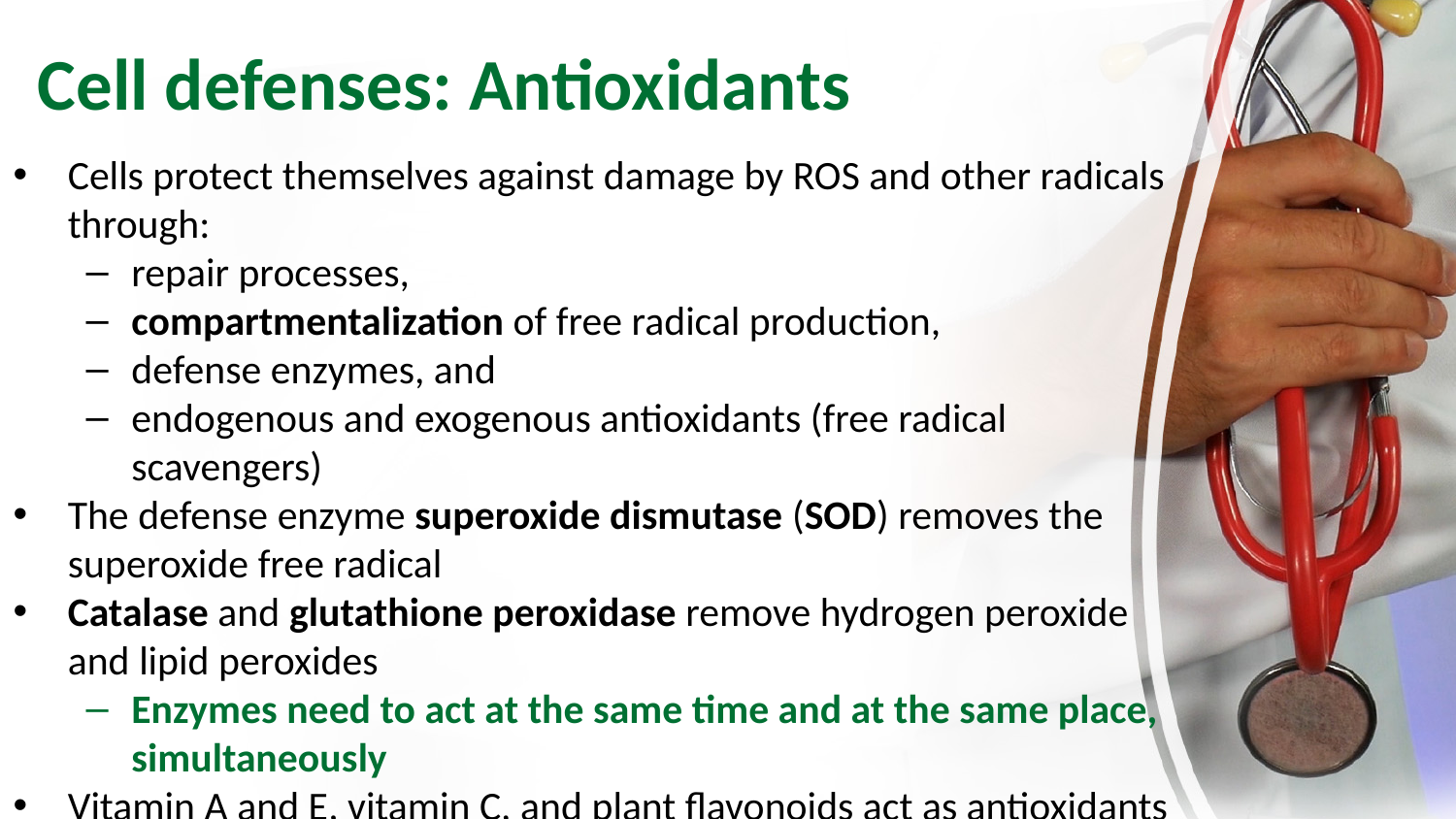

# Cell defenses: Antioxidants
Cells protect themselves against damage by ROS and other radicals through:
repair processes,
compartmentalization of free radical production,
defense enzymes, and
endogenous and exogenous antioxidants (free radical scavengers)
The defense enzyme superoxide dismutase (SOD) removes the superoxide free radical
Catalase and glutathione peroxidase remove hydrogen peroxide and lipid peroxides
Enzymes need to act at the same time and at the same place, simultaneously
Vitamin A and E, vitamin C, and plant flavonoids act as antioxidants